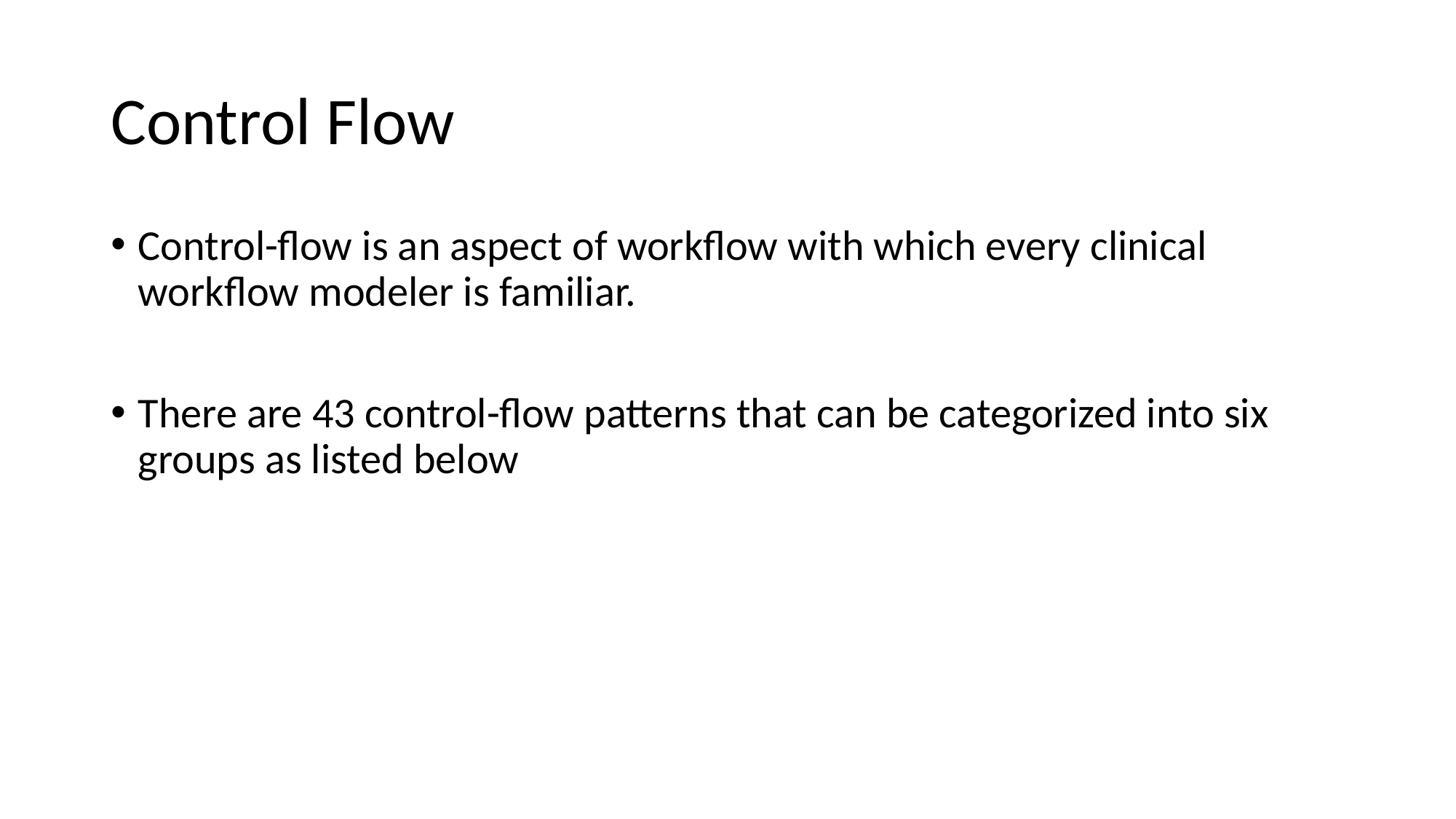

# Control Flow
Control-flow is an aspect of workflow with which every clinical workflow modeler is familiar.

There are 43 control-flow patterns that can be categorized into six groups as listed below